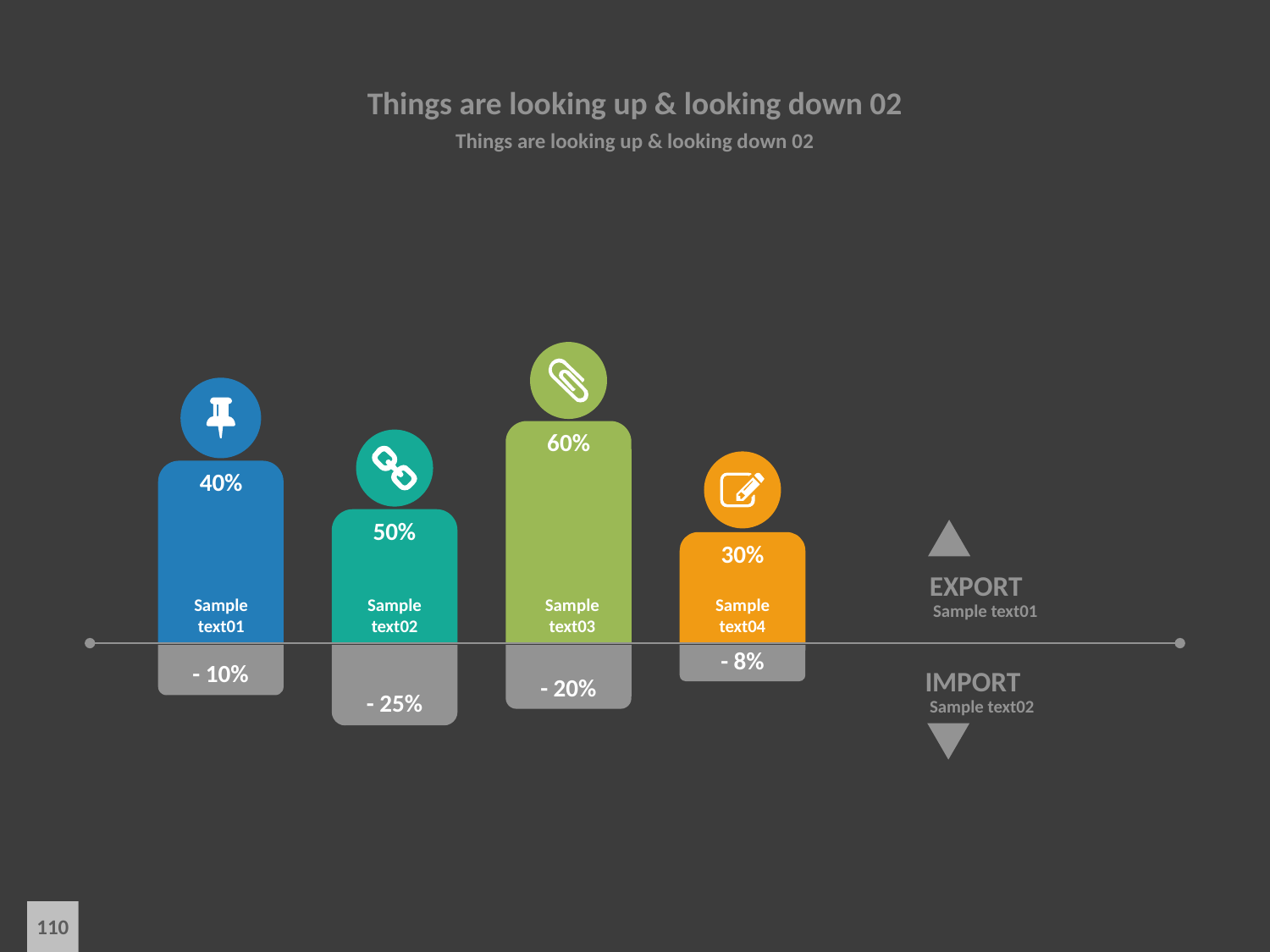

# Things are looking up & looking down 02
Things are looking up & looking down 02

60%

40%

50%

30%
EXPORT
Sample
text01
Sample
text02
Sample
text03
Sample
text04
Sample text01
- 8%

- 10%
IMPORT
- 20%
- 25%
Sample text02